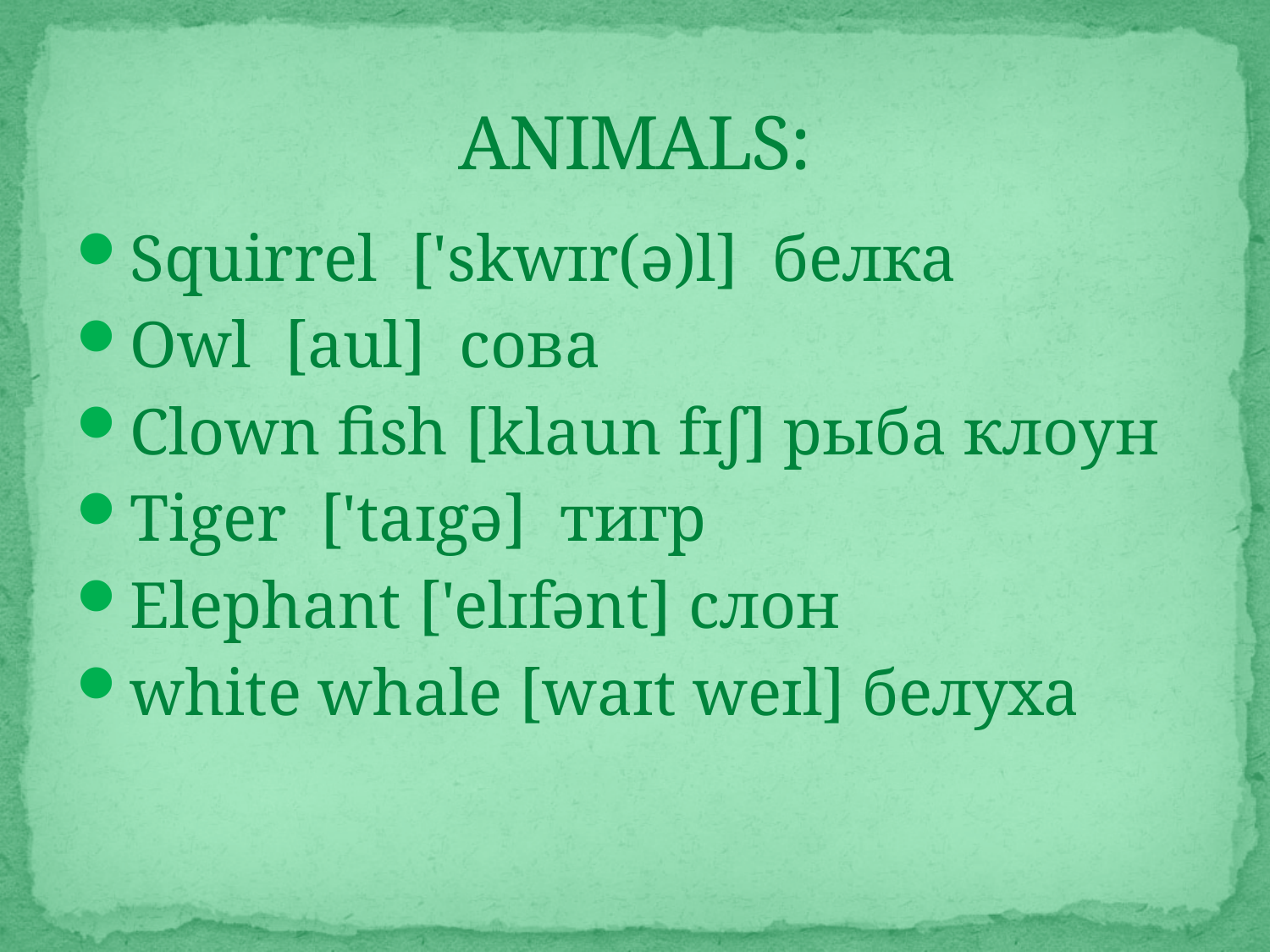

# ANIMALS:
Squirrel  ['skwɪr(ə)l]  белка
Owl  [aul]  сова
Clown fish [klaun fɪʃ] рыба клоун
Tiger  ['taɪgə]  тигр
Elephant ['elɪfənt] слон
white whale [waɪt weɪl] белуха